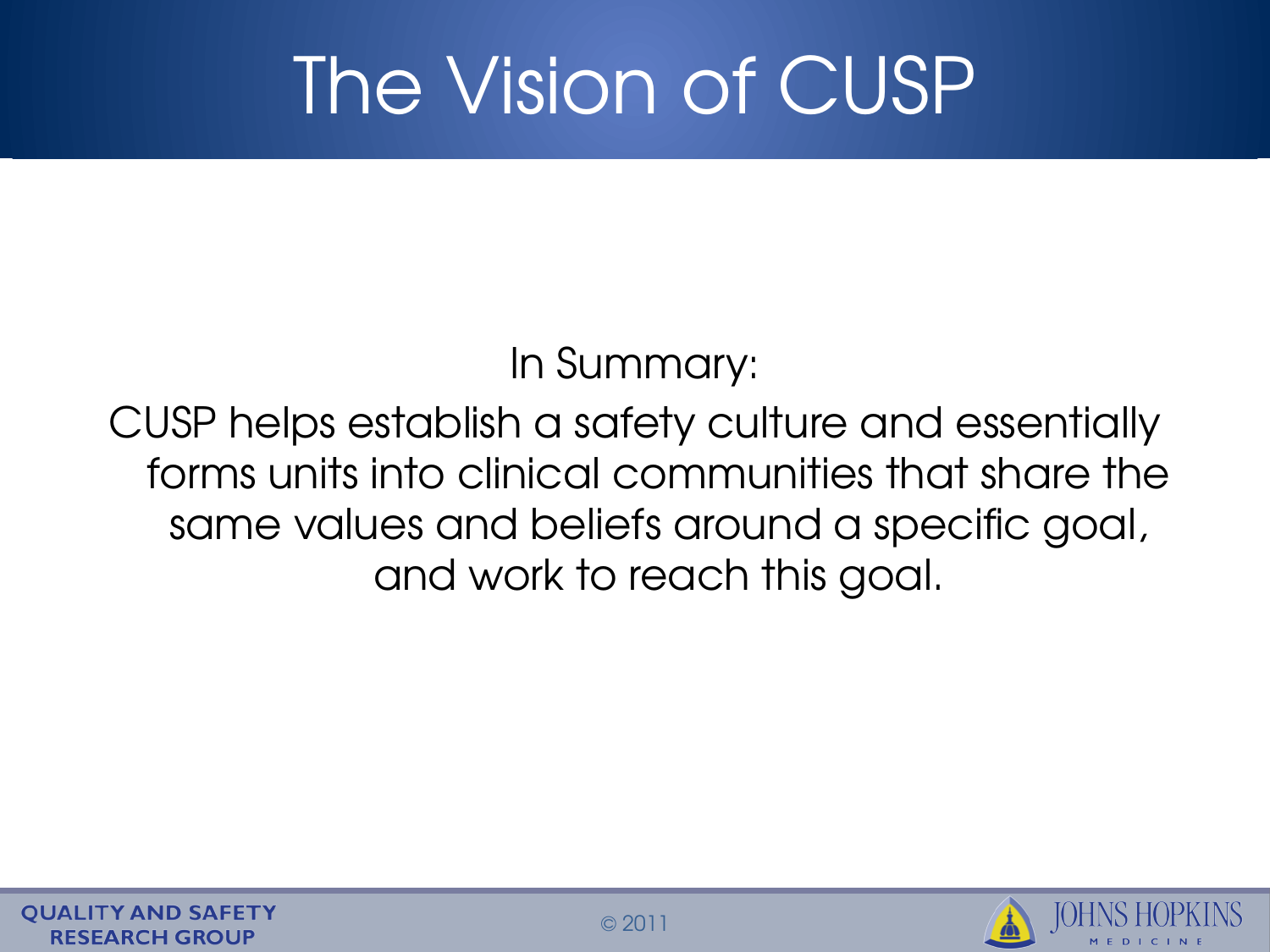

# The Vision of CUSP

In Summary:
CUSP helps establish a safety culture and essentially forms units into clinical communities that share the same values and beliefs around a specific goal, and work to reach this goal.